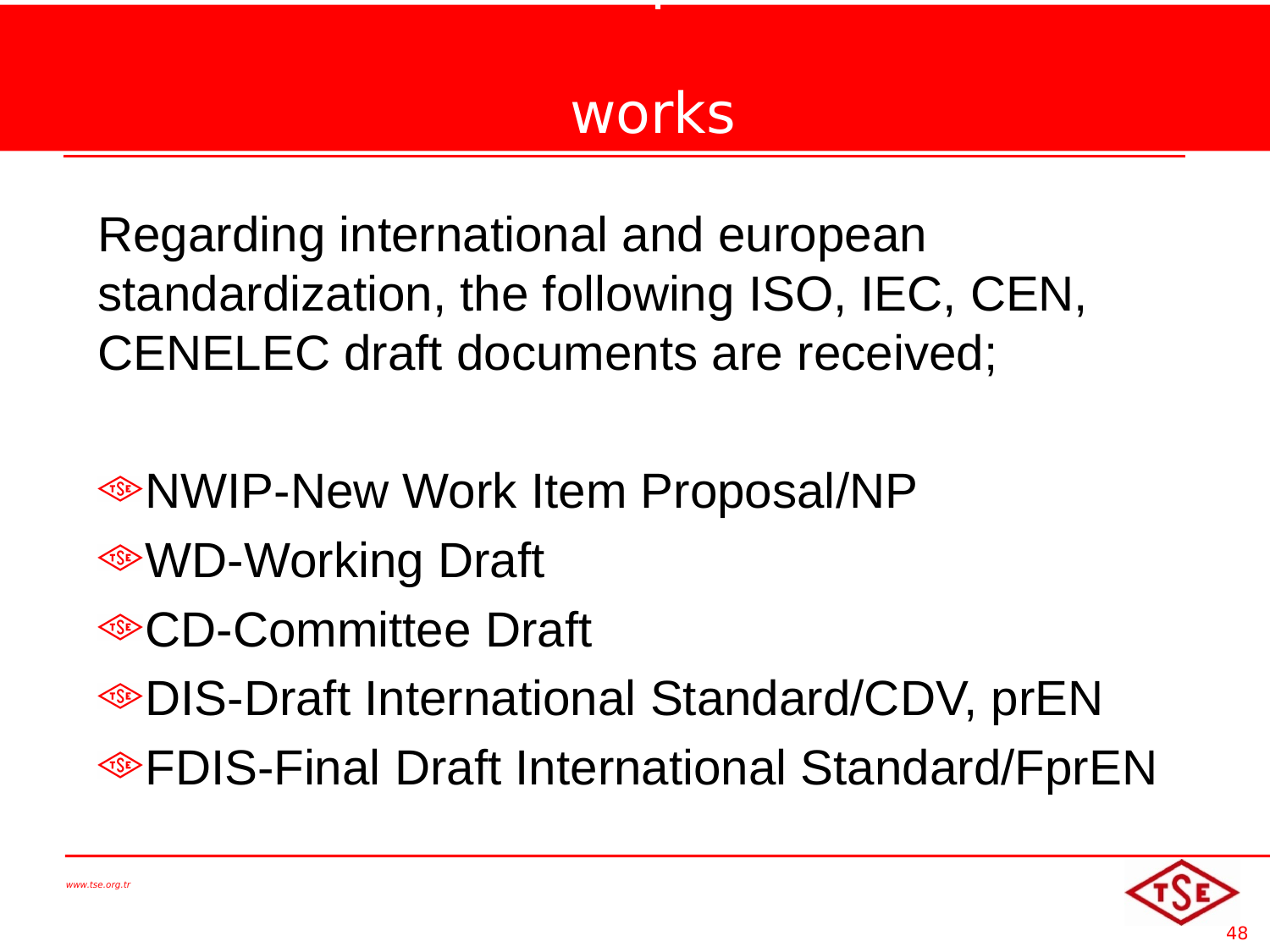

# International and European standardization works
Regarding international and european standardization, the following ISO, IEC, CEN, CENELEC draft documents are received;

NWIP-New Work Item Proposal/NP
WD-Working Draft
CD-Committee Draft
DIS-Draft International Standard/CDV, prEN
FDIS-Final Draft International Standard/FprEN

www.tse.org.tr
48